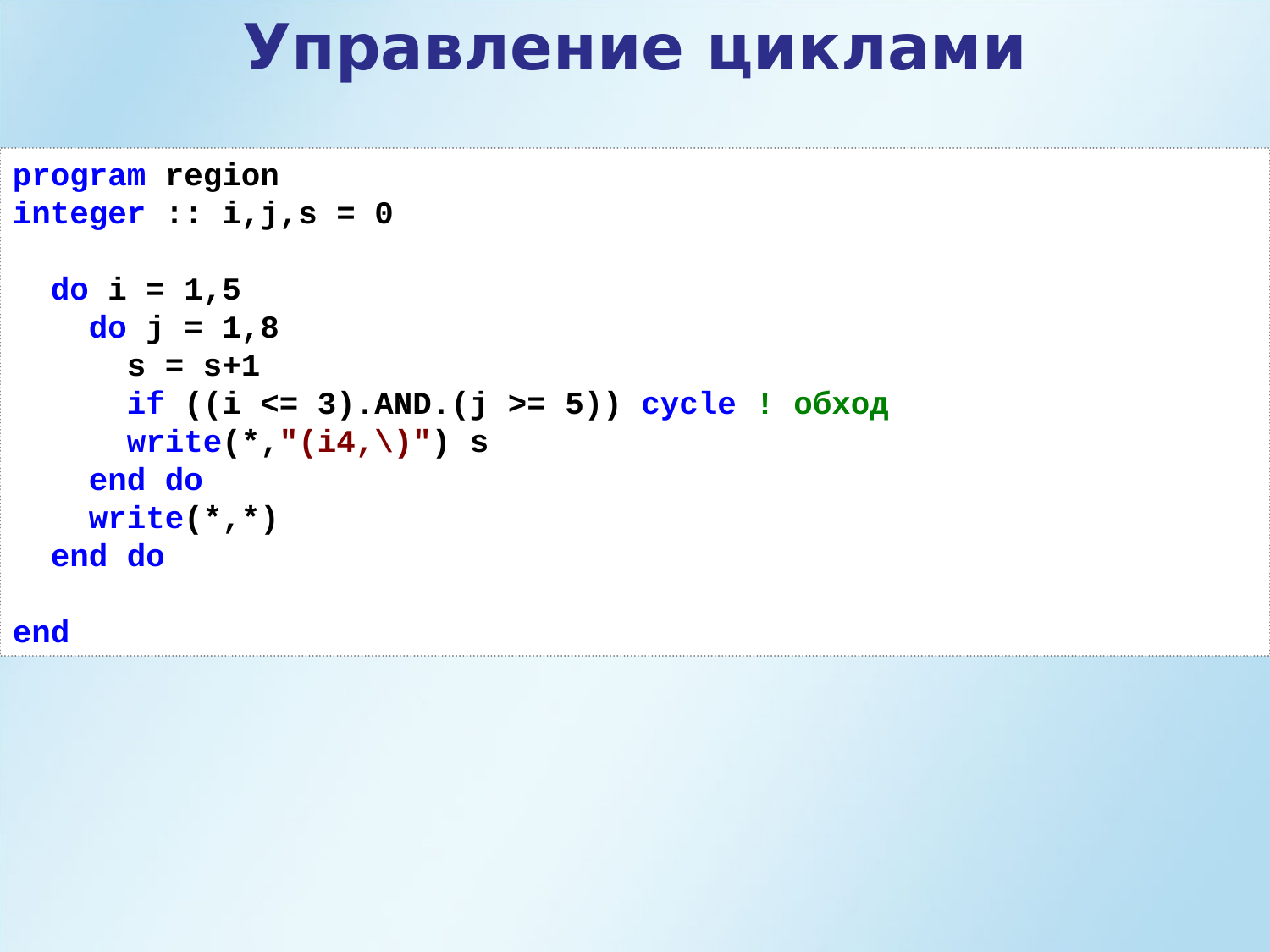

Управление циклами
program region
integer :: i,j,s = 0

  do i = 1,5
    do j = 1,8
      s = s+1
      if ((i <= 3).AND.(j >= 5)) cycle ! обход
      write(*,"(i4,\)") s
    end do
    write(*,*)
  end do

end